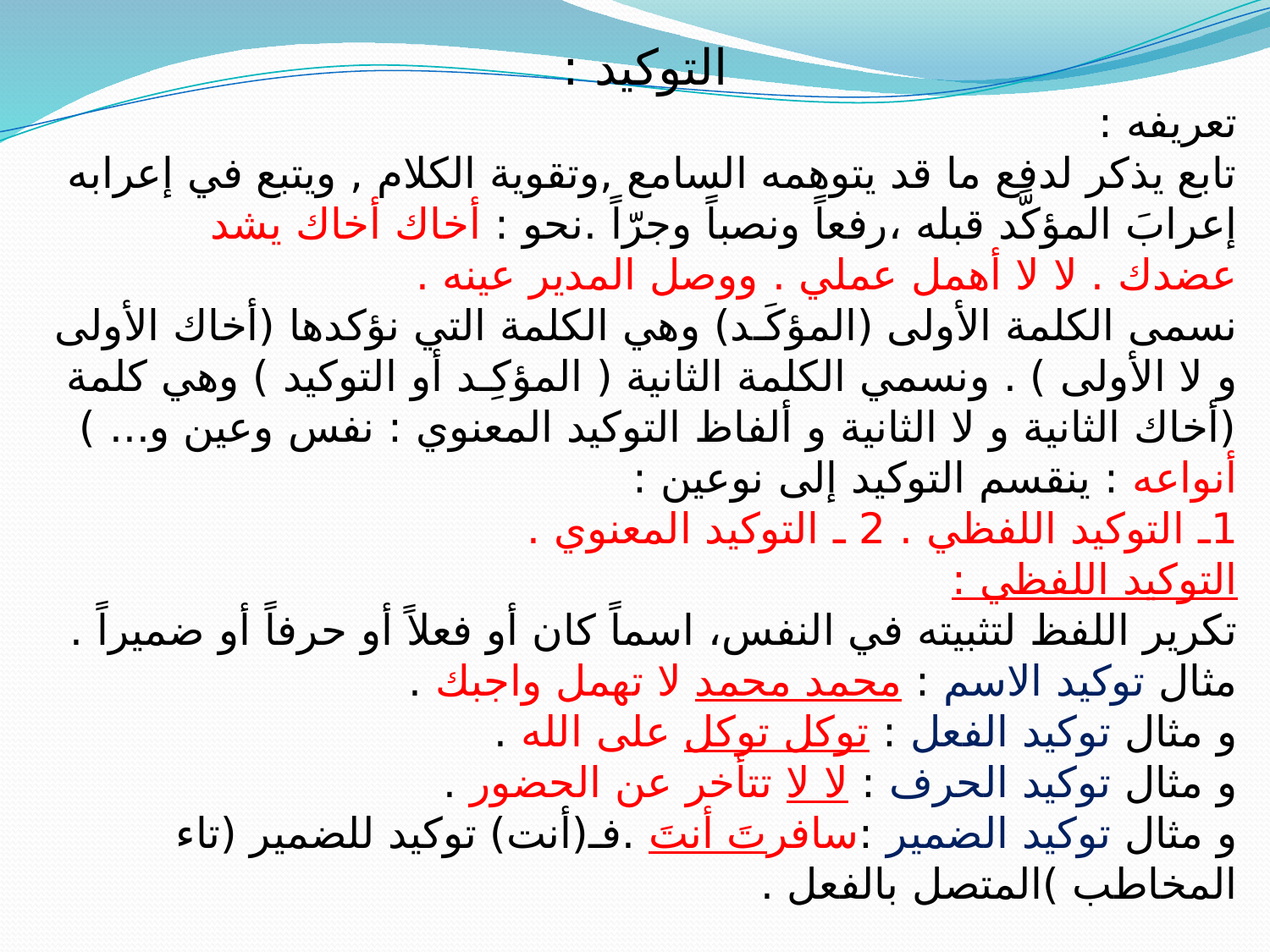

التوكيد :
تعريفه :
تابع يذكر لدفع ما قد يتوهمه السامع ,وتقوية الكلام , ويتبع في إعرابه إعرابَ المؤكَّد قبله ،رفعاً ونصباً وجرّاً .نحو : أخاك أخاك يشد عضدك . لا لا أهمل عملي . ووصل المدير عينه .
نسمى الكلمة الأولى (المؤكَـد) وهي الكلمة التي نؤكدها (أخاك الأولى و لا الأولى ) . ونسمي الكلمة الثانية ( المؤكِـد أو التوكيد ) وهي كلمة (أخاك الثانية و لا الثانية و ألفاظ التوكيد المعنوي : نفس وعين و... )
أنواعه : ينقسم التوكيد إلى نوعين :
1ـ التوكيد اللفظي . 2 ـ التوكيد المعنوي .
التوكيد اللفظي :
تكرير اللفظ لتثبيته في النفس، اسماً كان أو فعلاً أو حرفاً أو ضميراً .
مثال توكيد الاسم : محمد محمد لا تهمل واجبك .
و مثال توكيد الفعل : توكل توكل على الله .
و مثال توكيد الحرف : لا لا تتأخر عن الحضور .
و مثال توكيد الضمير :سافرتَ أنتَ .فـ(أنت) توكيد للضمير (تاء المخاطب )المتصل بالفعل .